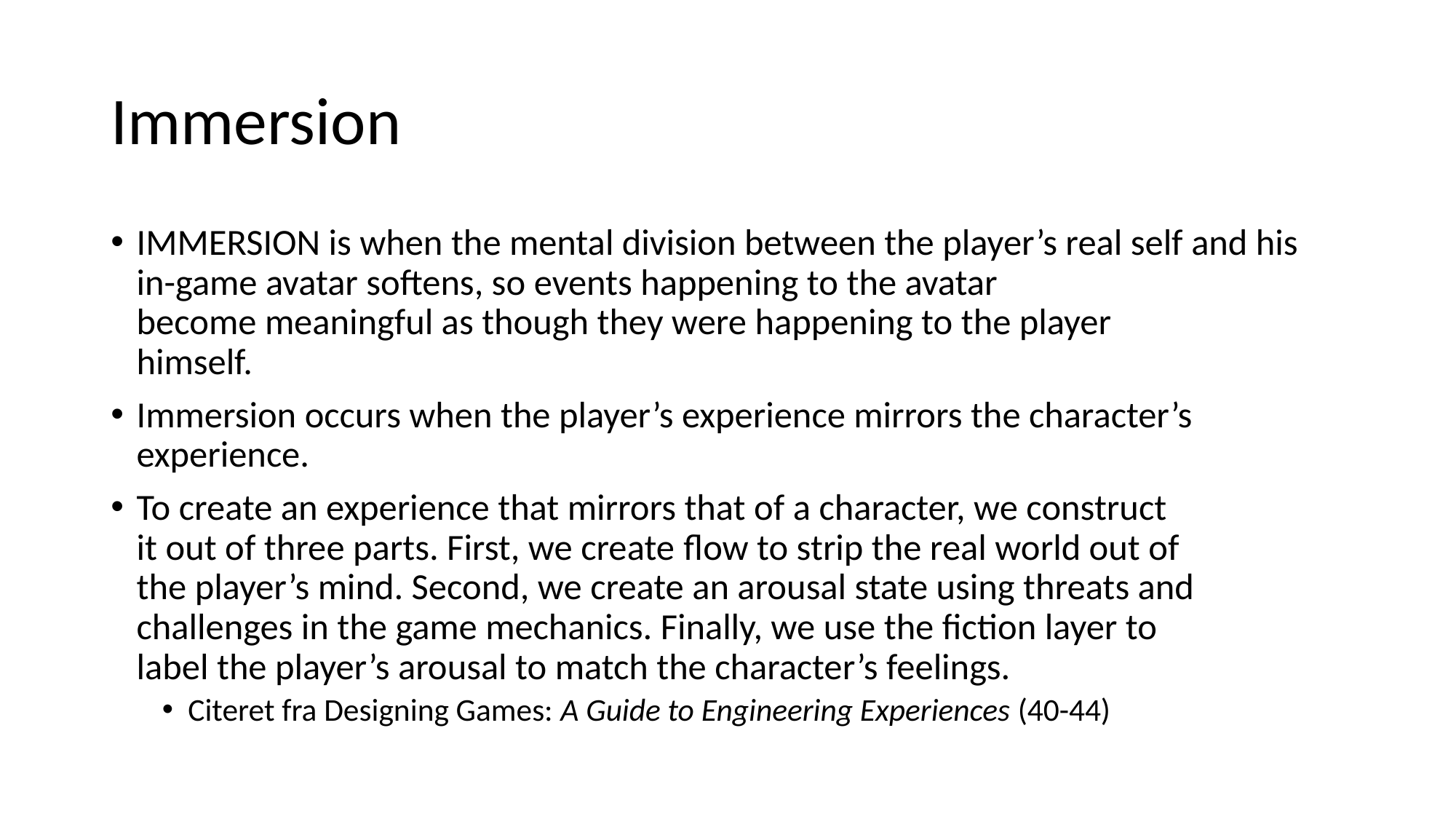

# Immersion
IMMERSION is when the mental division between the player’s real self and his in-game avatar softens, so events happening to the avatar
become meaningful as though they were happening to the player
himself.
Immersion occurs when the player’s experience mirrors the character’s experience.
To create an experience that mirrors that of a character, we construct
it out of three parts. First, we create ﬂow to strip the real world out of
the player’s mind. Second, we create an arousal state using threats and
challenges in the game mechanics. Finally, we use the fiction layer to
label the player’s arousal to match the character’s feelings.
Citeret fra Designing Games: A Guide to Engineering Experiences (40-44)